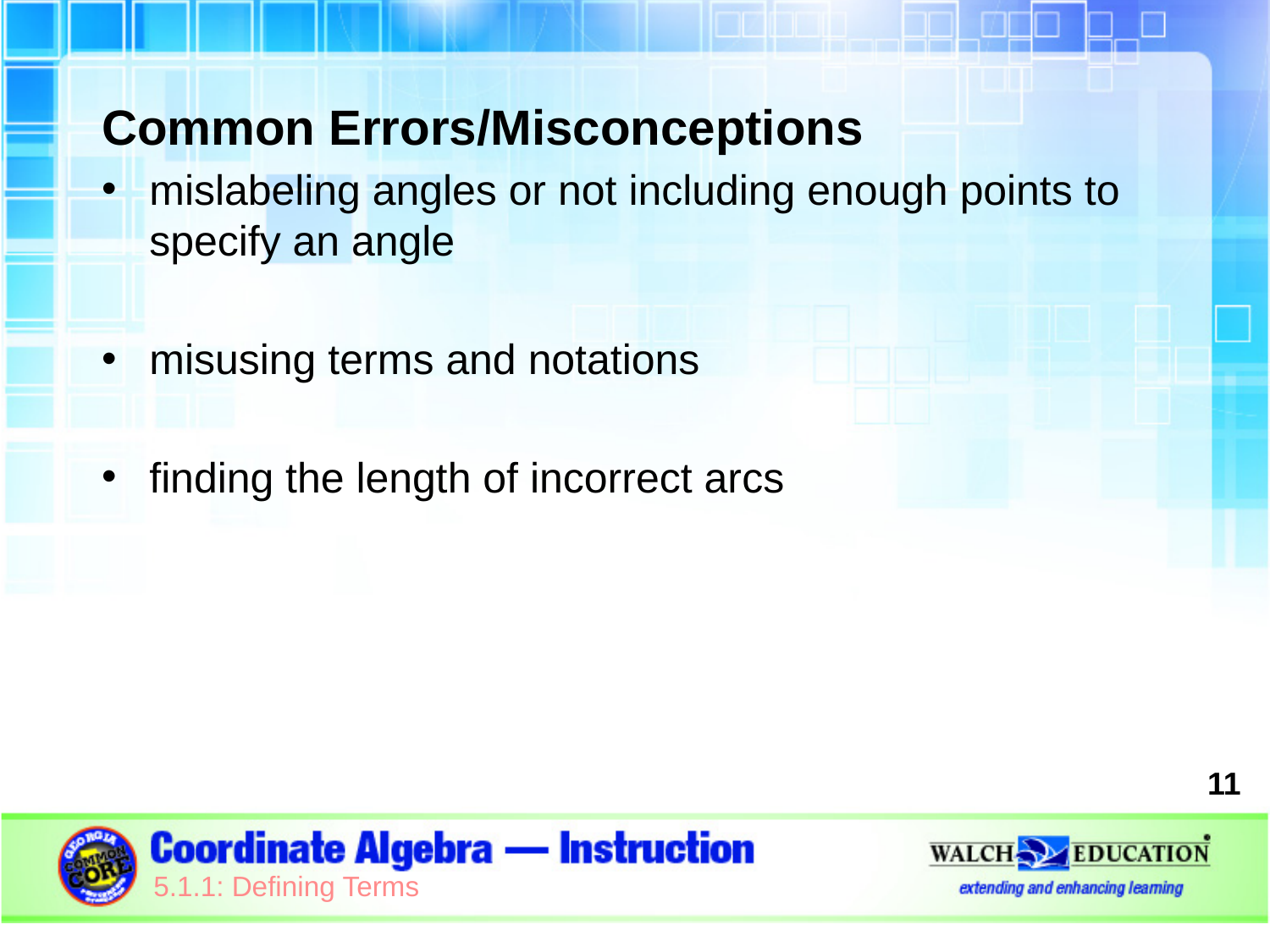

Common Errors/Misconceptions
mislabeling angles or not including enough points to specify an angle

misusing terms and notations

finding the length of incorrect arcs
11
5.1.1: Defining Terms